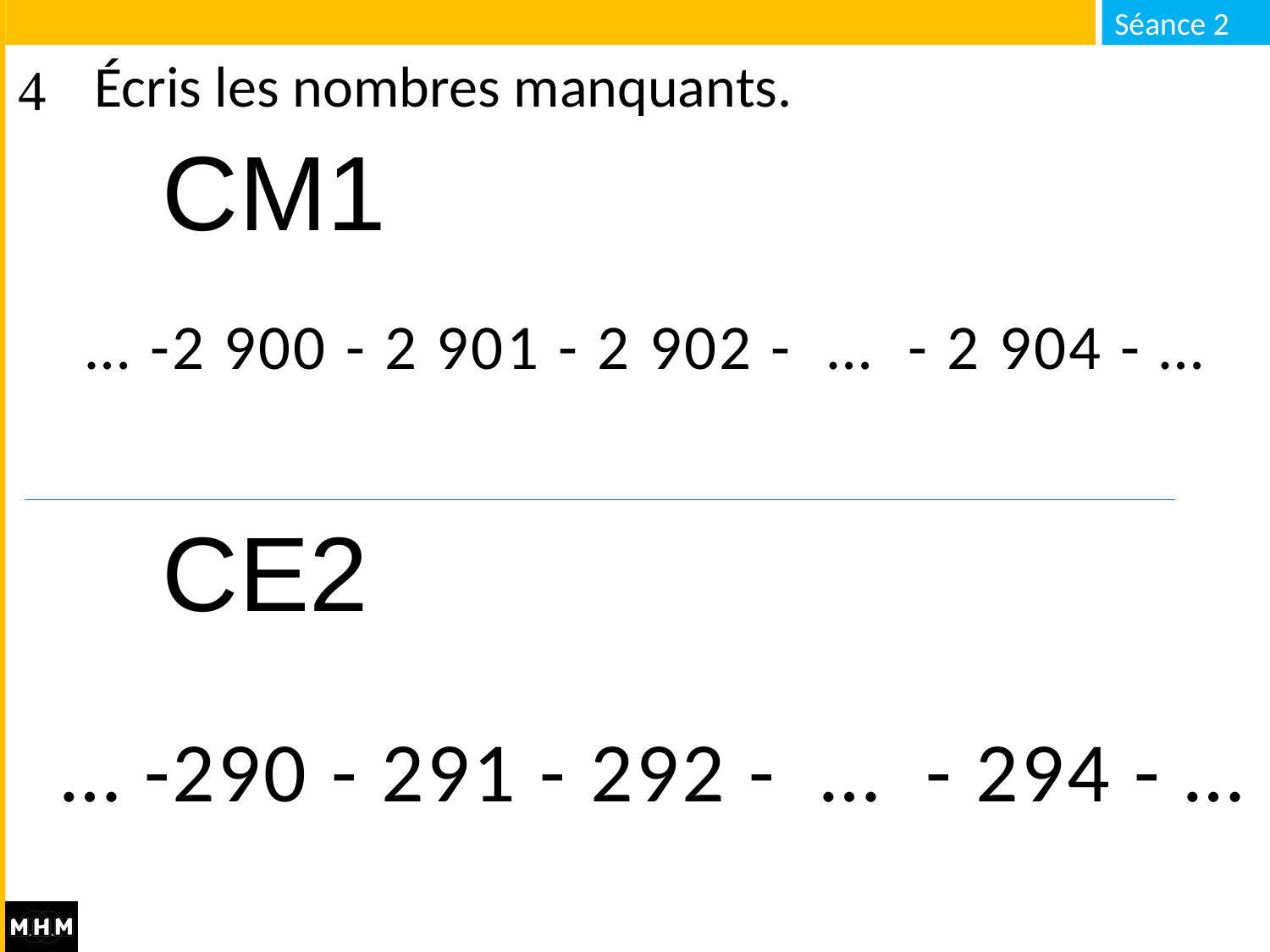

# Écris les nombres manquants.
CM1
… -2 900 - 2 901 - 2 902 -  …  - 2 904 - …

CE2
… -290 - 291 - 292 -  …  - 294 - …